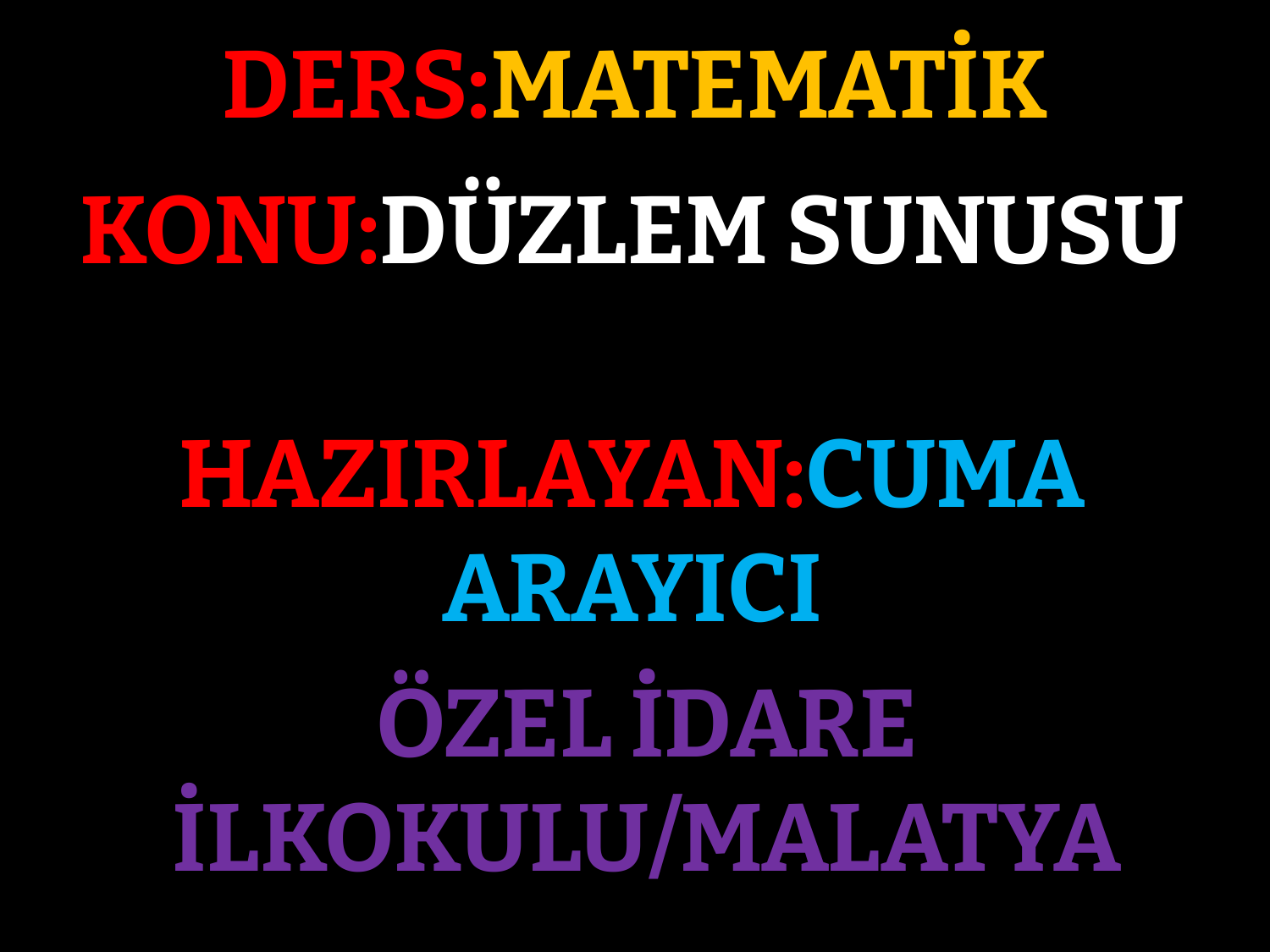

DERS:MATEMATİK
KONU:DÜZLEM SUNUSU
#
HAZIRLAYAN:CUMA ARAYICI
ÖZEL İDARE İLKOKULU/MALATYA